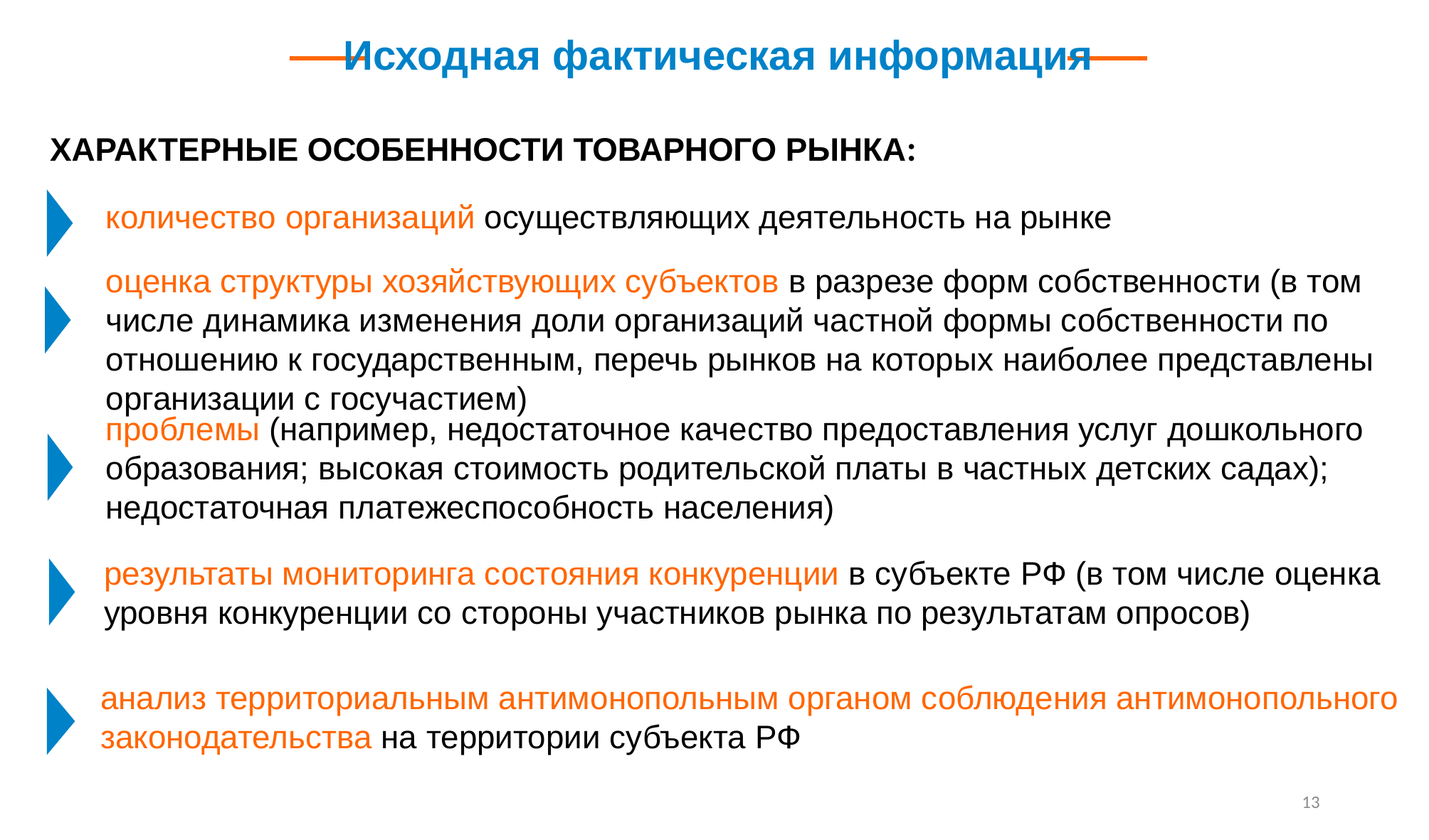

Исходная фактическая информация
ХАРАКТЕРНЫЕ ОСОБЕННОСТИ ТОВАРНОГО РЫНКА:
количество организаций осуществляющих деятельность на рынке

оценка структуры хозяйствующих субъектов в разрезе форм собственности (в том числе динамика изменения доли организаций частной формы собственности по отношению к государственным, перечь рынков на которых наиболее представлены организации с госучастием)

проблемы (например, недостаточное качество предоставления услуг дошкольного образования; высокая стоимость родительской платы в частных детских садах); недостаточная платежеспособность населения)

результаты мониторинга состояния конкуренции в субъекте РФ (в том числе оценка уровня конкуренции со стороны участников рынка по результатам опросов)

анализ территориальным антимонопольным органом соблюдения антимонопольного законодательства на территории субъекта РФ

13